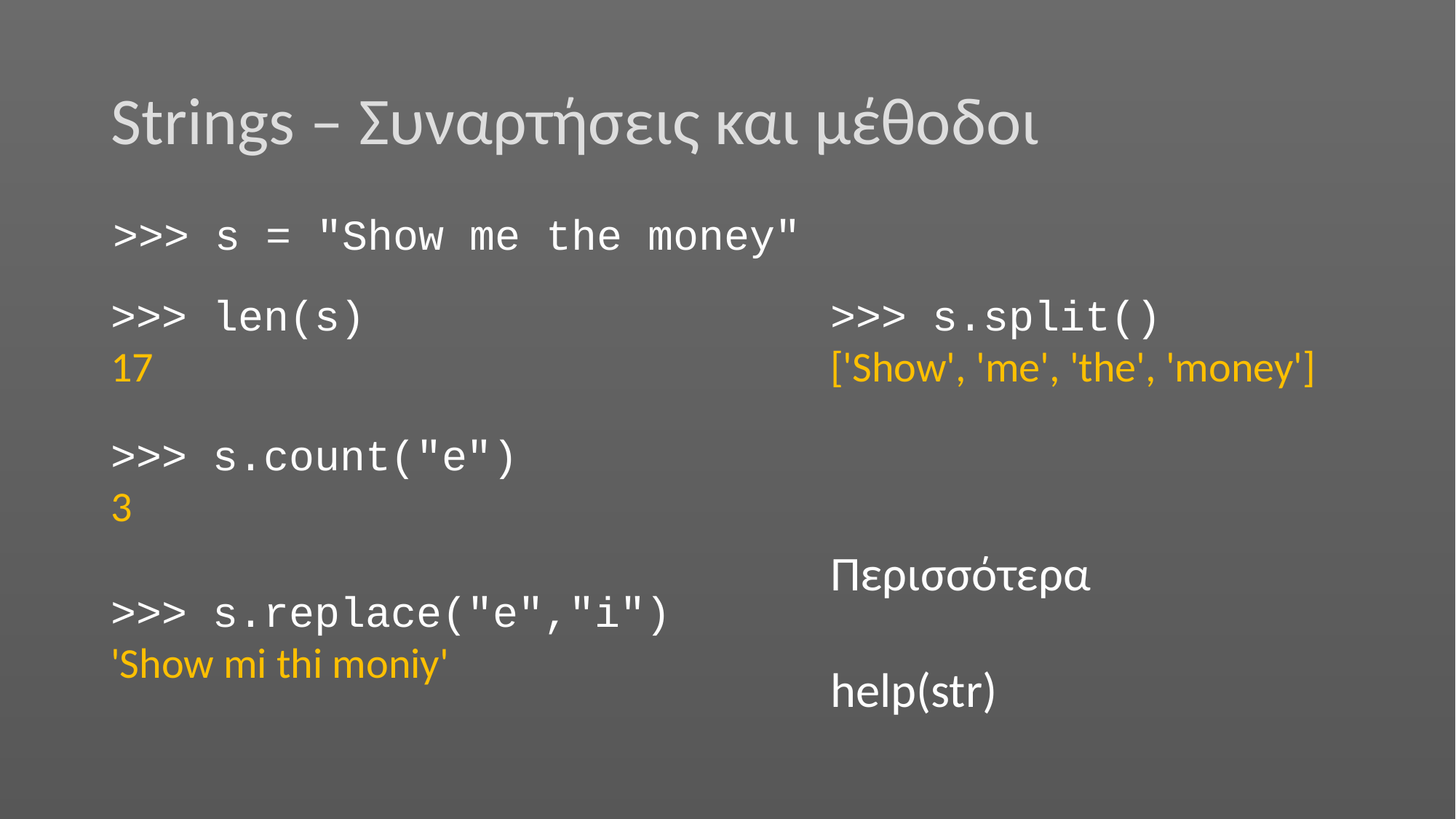

# Strings – Συναρτήσεις και μέθοδοι
>>> s = "Show me the money"
>>> s.split()
['Show', 'me', 'the', 'money']
>>> len(s)
17
>>> s.count("e")
3
Περισσότερα

help(str)
>>> s.replace("e","i")
'Show mi thi moniy'